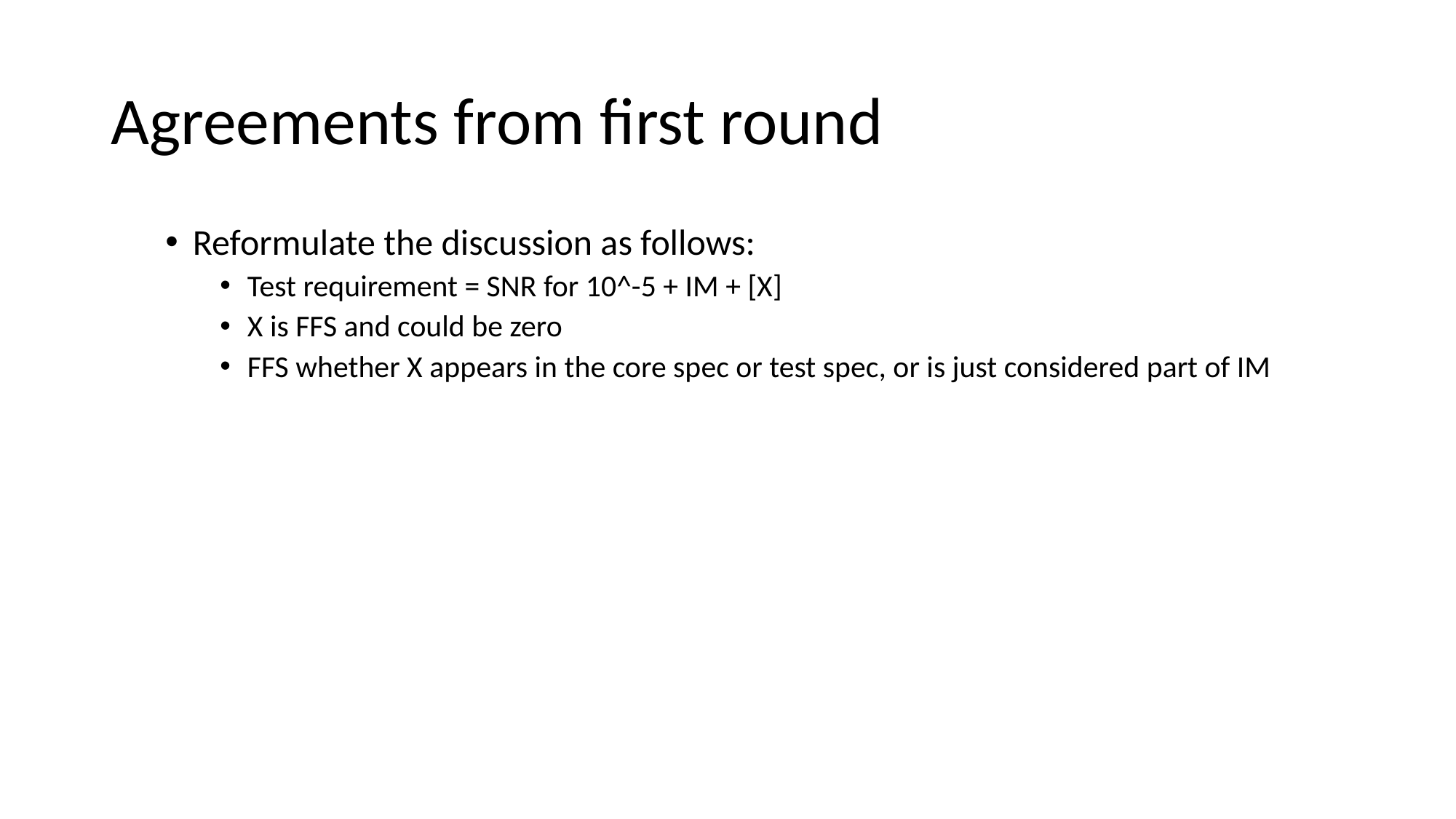

# Agreements from first round
Reformulate the discussion as follows:
Test requirement = SNR for 10^-5 + IM + [X]
X is FFS and could be zero
FFS whether X appears in the core spec or test spec, or is just considered part of IM